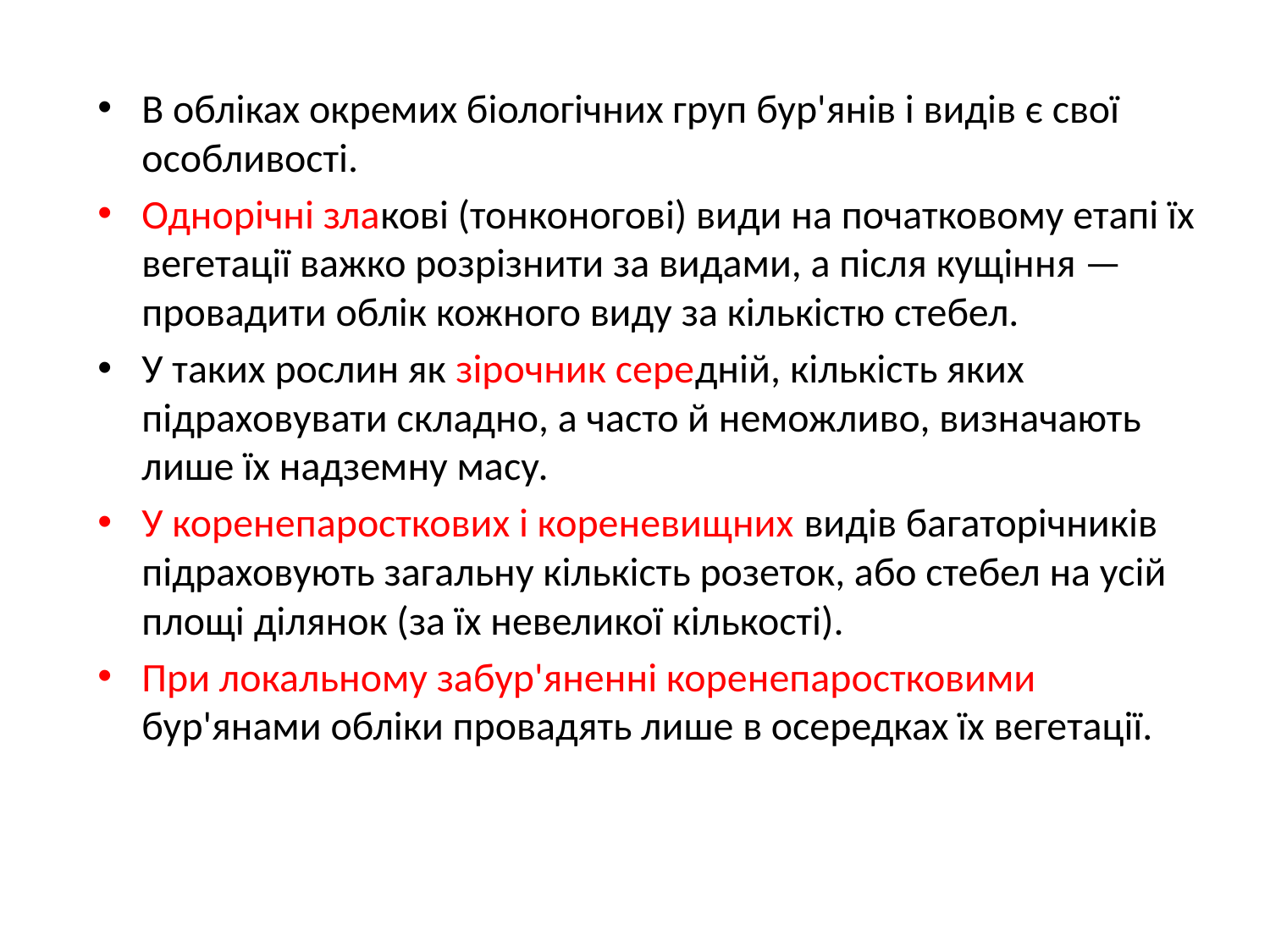

В обліках окремих біологічних груп бур'янів і видів є свої особливості.
Однорічні злакові (тонконогові) види на початковому етапі їх вегетації важко розрізнити за видами, а після кущіння — провадити облік кожного виду за кількістю стебел.
У таких рослин як зірочник середній, кількість яких підраховувати складно, а часто й неможливо, визначають лише їх надземну масу.
У коренепаросткових і кореневищних видів багаторічників підраховують загальну кількість розеток, або стебел на усій площі ділянок (за їх невеликої кількості).
При локальному забур'яненні коренепаростковими бур'янами обліки провадять лише в осередках їх вегетації.